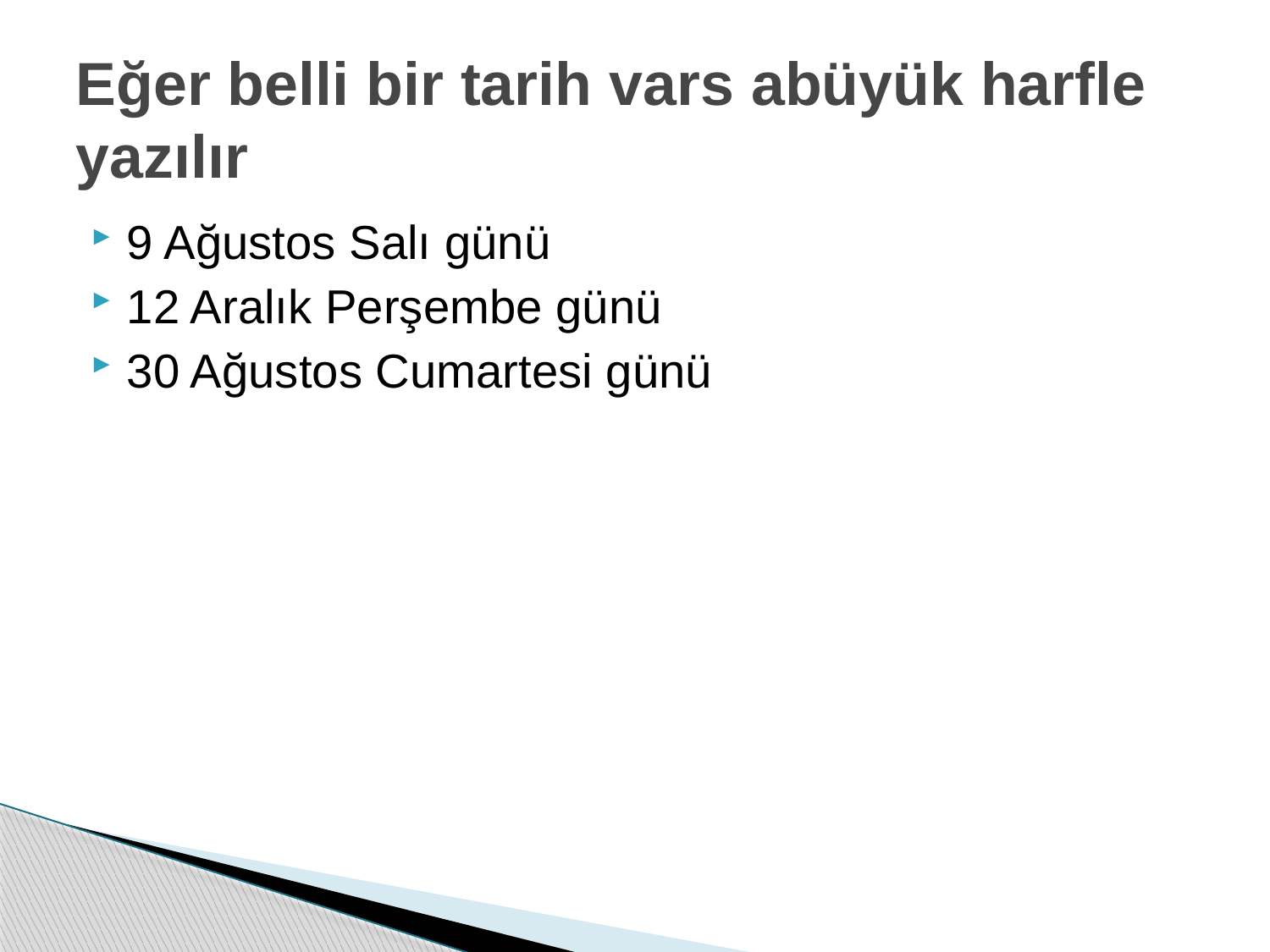

# Eğer belli bir tarih vars abüyük harfle yazılır
9 Ağustos Salı günü
12 Aralık Perşembe günü
30 Ağustos Cumartesi günü